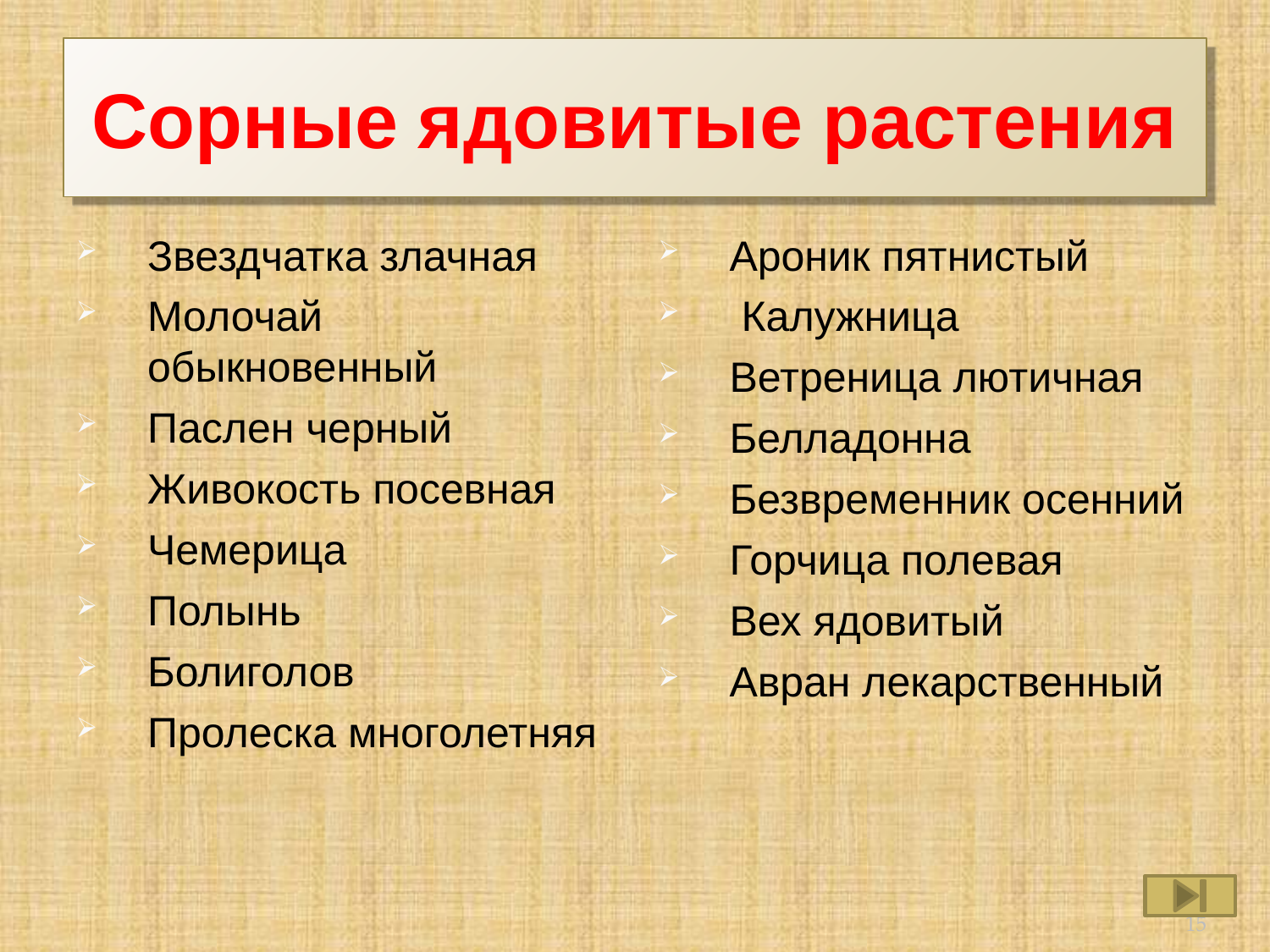

Сорные ядовитые растения
Звездчатка злачная
Молочай обыкновенный
Паслен черный
Живокость посевная
Чемерица
Полынь
Болиголов
Пролеска многолетняя
Ароник пятнистый
 Калужница
Ветреница лютичная
Белладонна
Безвременник осенний
Горчица полевая
Вех ядовитый
Авран лекарственный

15